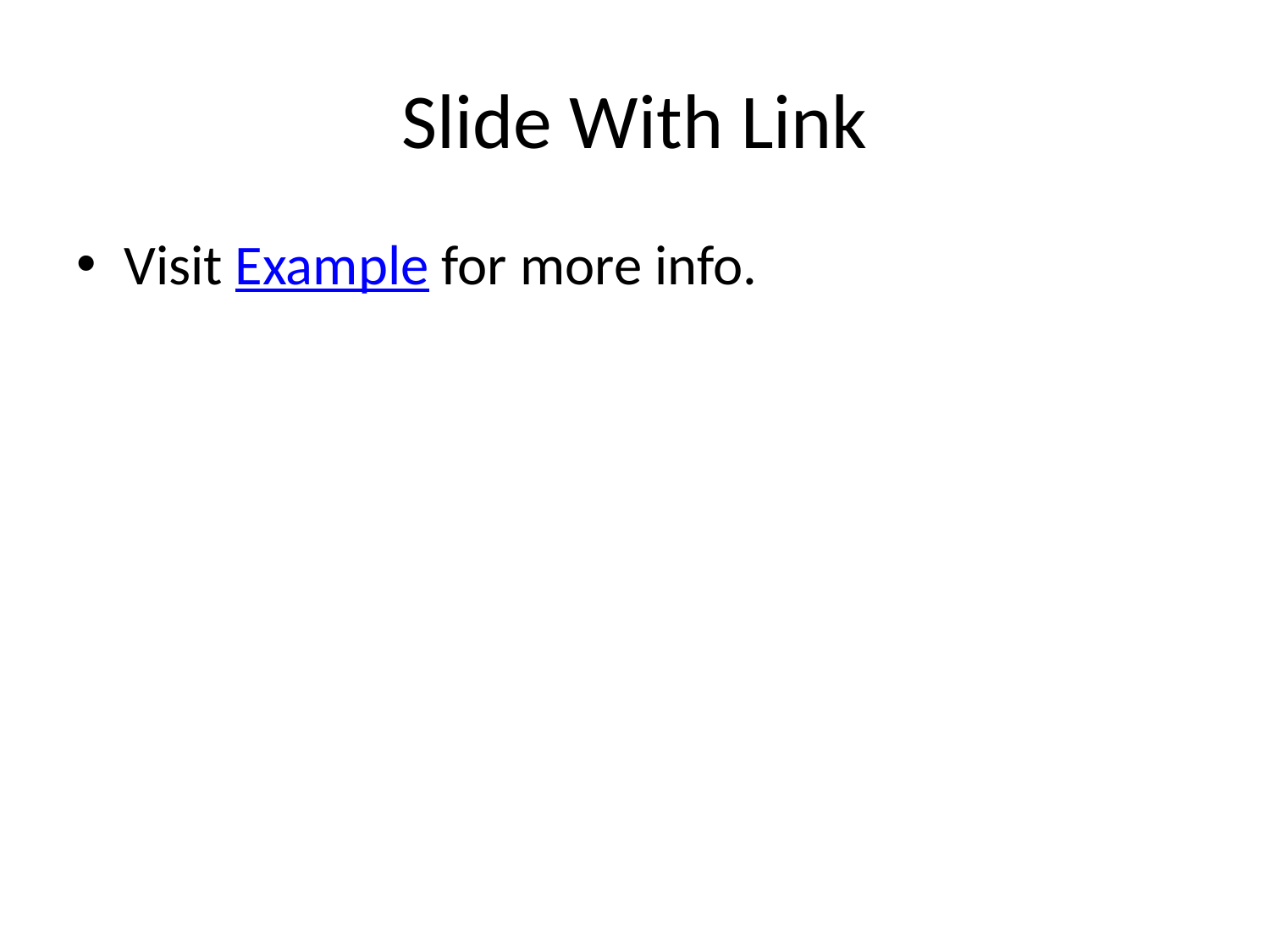

# Slide With Link
Visit Example for more info.